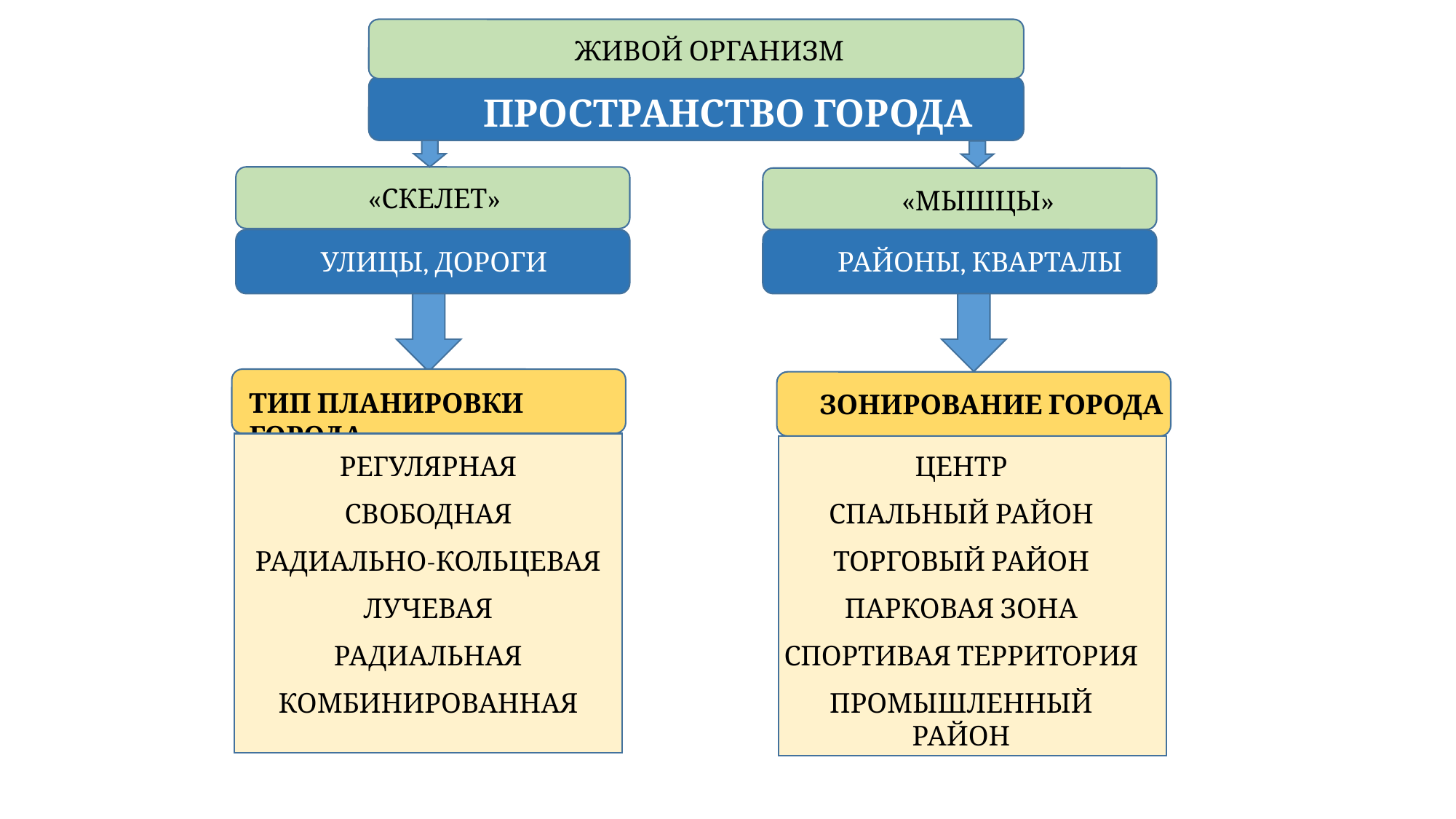

ЖИВОЙ ОРГАНИЗМ

ПРОСТРАНСТВО ГОРОДА

«СКЕЛЕТ»
«МЫШЦЫ»

РАЙОНЫ, КВАРТАЛЫ
УЛИЦЫ, ДОРОГИ

ТИП ПЛАНИРОВКИ ГОРОДА
ЗОНИРОВАНИЕ ГОРОДА

РЕГУЛЯРНАЯ

СВОБОДНАЯ

РАДИАЛЬНО-КОЛЬЦЕВАЯ

ЛУЧЕВАЯ

РАДИАЛЬНАЯ

КОМБИНИРОВАННАЯ
ЦЕНТР

СПАЛЬНЫЙ РАЙОН

ТОРГОВЫЙ РАЙОН

ПАРКОВАЯ ЗОНА

СПОРТИВАЯ ТЕРРИТОРИЯ

ПРОМЫШЛЕННЫЙ РАЙОН